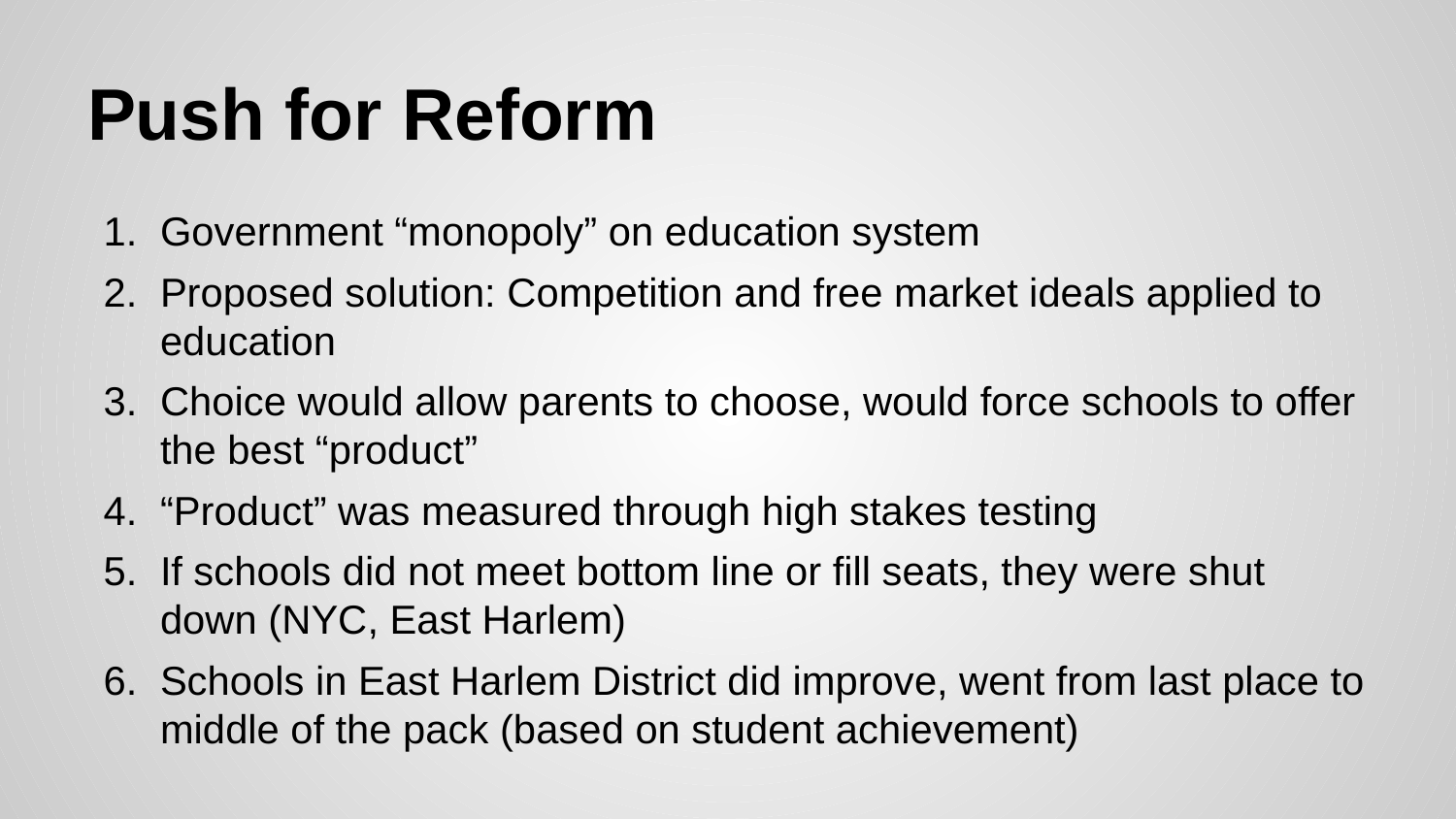

# Push for Reform
Government “monopoly” on education system
Proposed solution: Competition and free market ideals applied to education
Choice would allow parents to choose, would force schools to offer the best “product”
“Product” was measured through high stakes testing
If schools did not meet bottom line or fill seats, they were shut down (NYC, East Harlem)
Schools in East Harlem District did improve, went from last place to middle of the pack (based on student achievement)